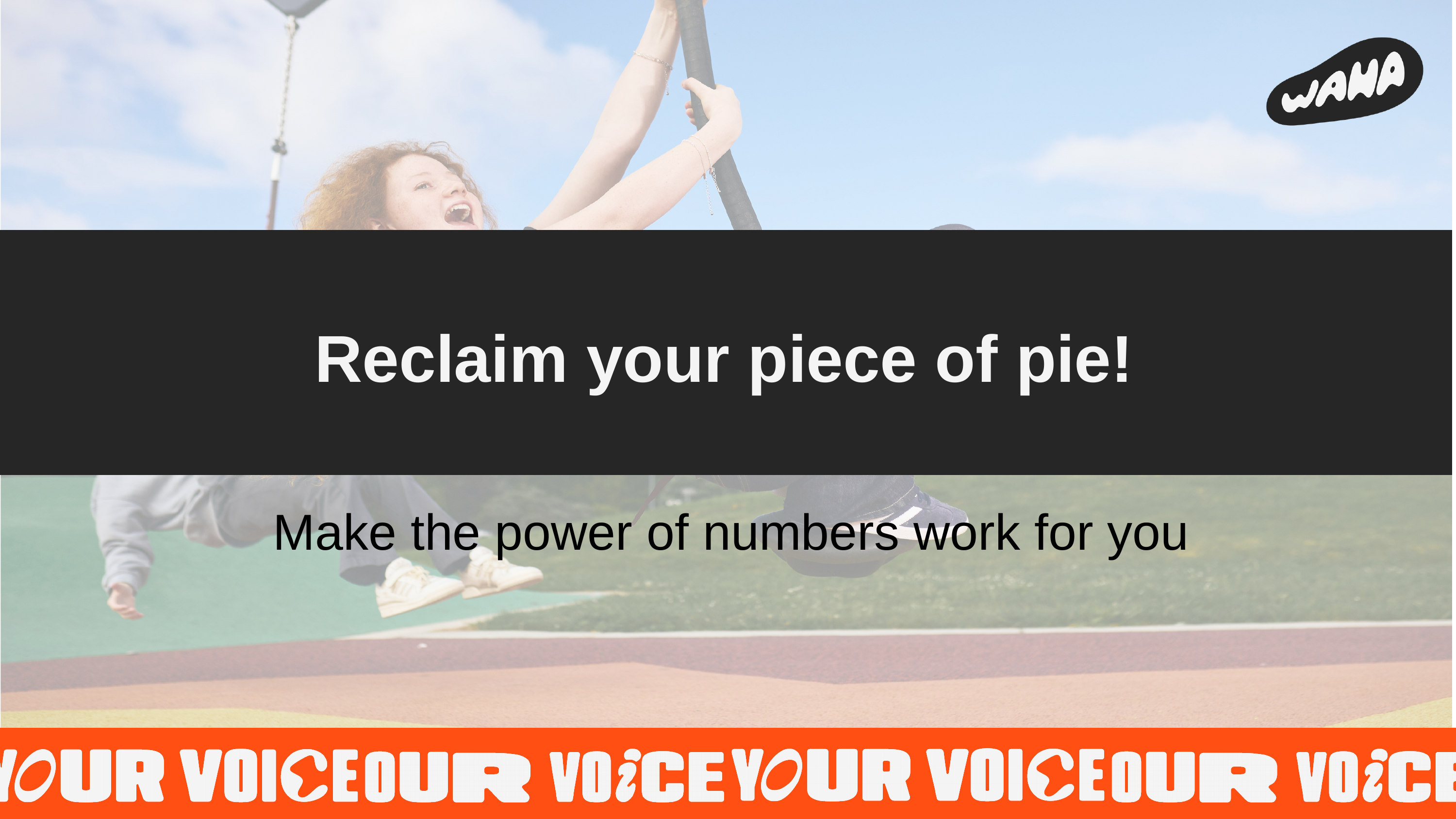

Reclaim your piece of pie!
Make the power of numbers work for you